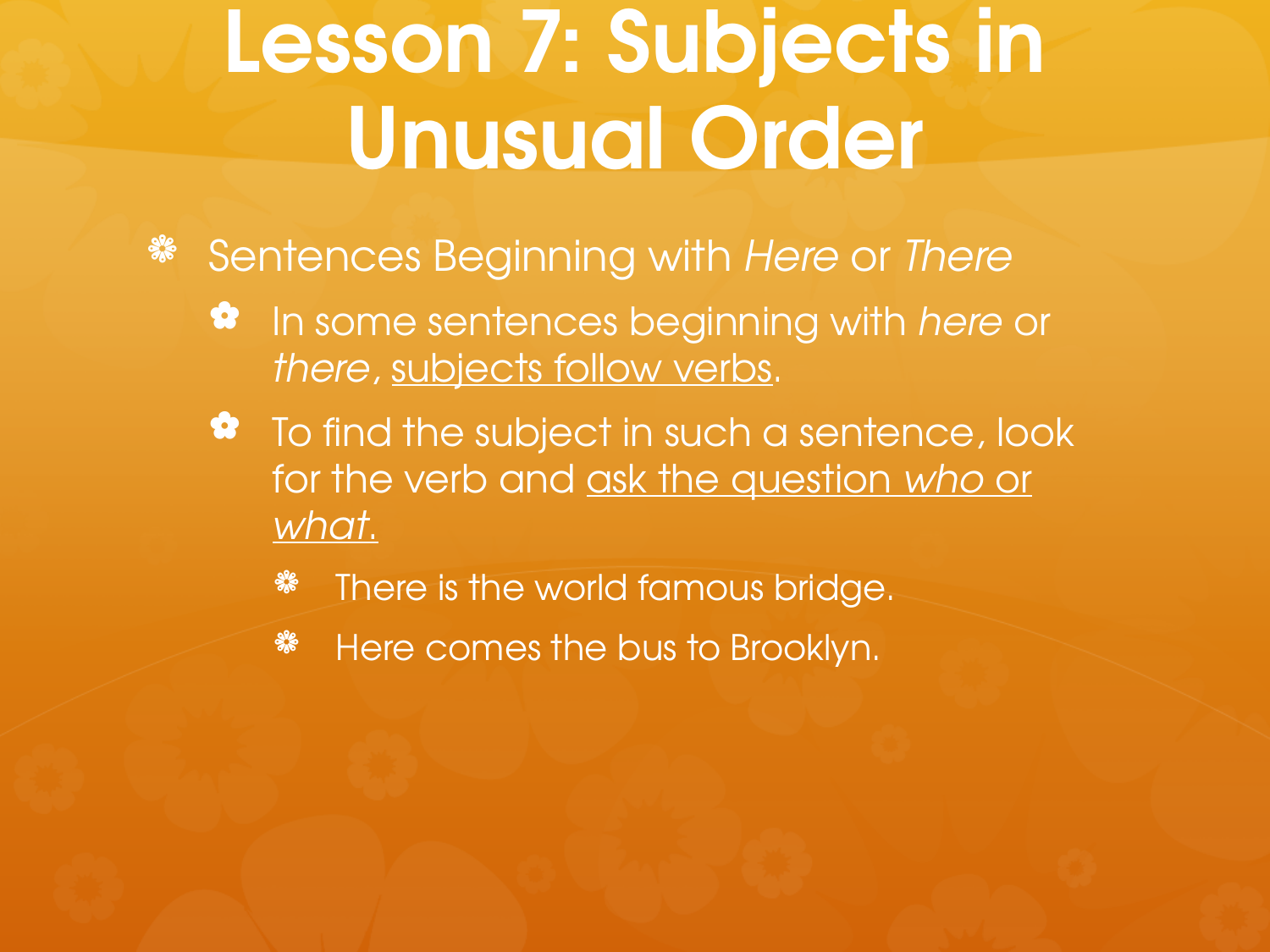

# Lesson 7: Subjects in Unusual Order
Sentences Beginning with Here or There
In some sentences beginning with here or there, subjects follow verbs.
To find the subject in such a sentence, look for the verb and ask the question who or what.
There is the world famous bridge.
Here comes the bus to Brooklyn.